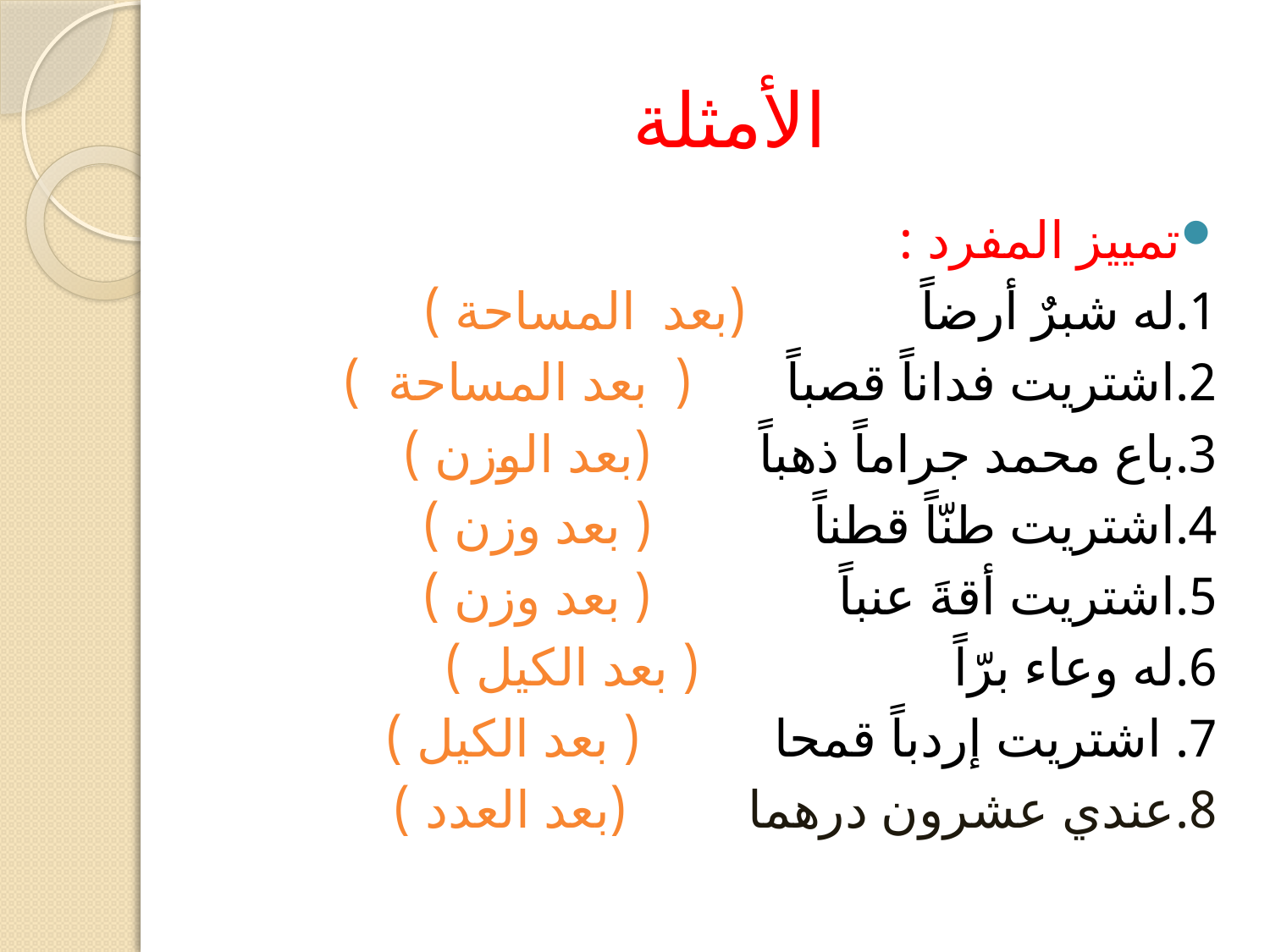

# الأمثلة
تمييز المفرد :
1.له شبرٌ أرضاً             (بعد  المساحة )
2.اشتريت فداناً قصباً       (  بعد المساحة  )
3.باع محمد جراماً ذهباً        (بعد الوزن )
4.اشتريت طنّاً قطناً            ( بعد وزن )
5.اشتريت أقةَ عنباً              ( بعد وزن )
6.له وعاء برّاً                   ( بعد الكيل )
7. اشتريت إردباً قمحا          ( بعد الكيل )
8.عندي عشرون درهما         (بعد العدد )